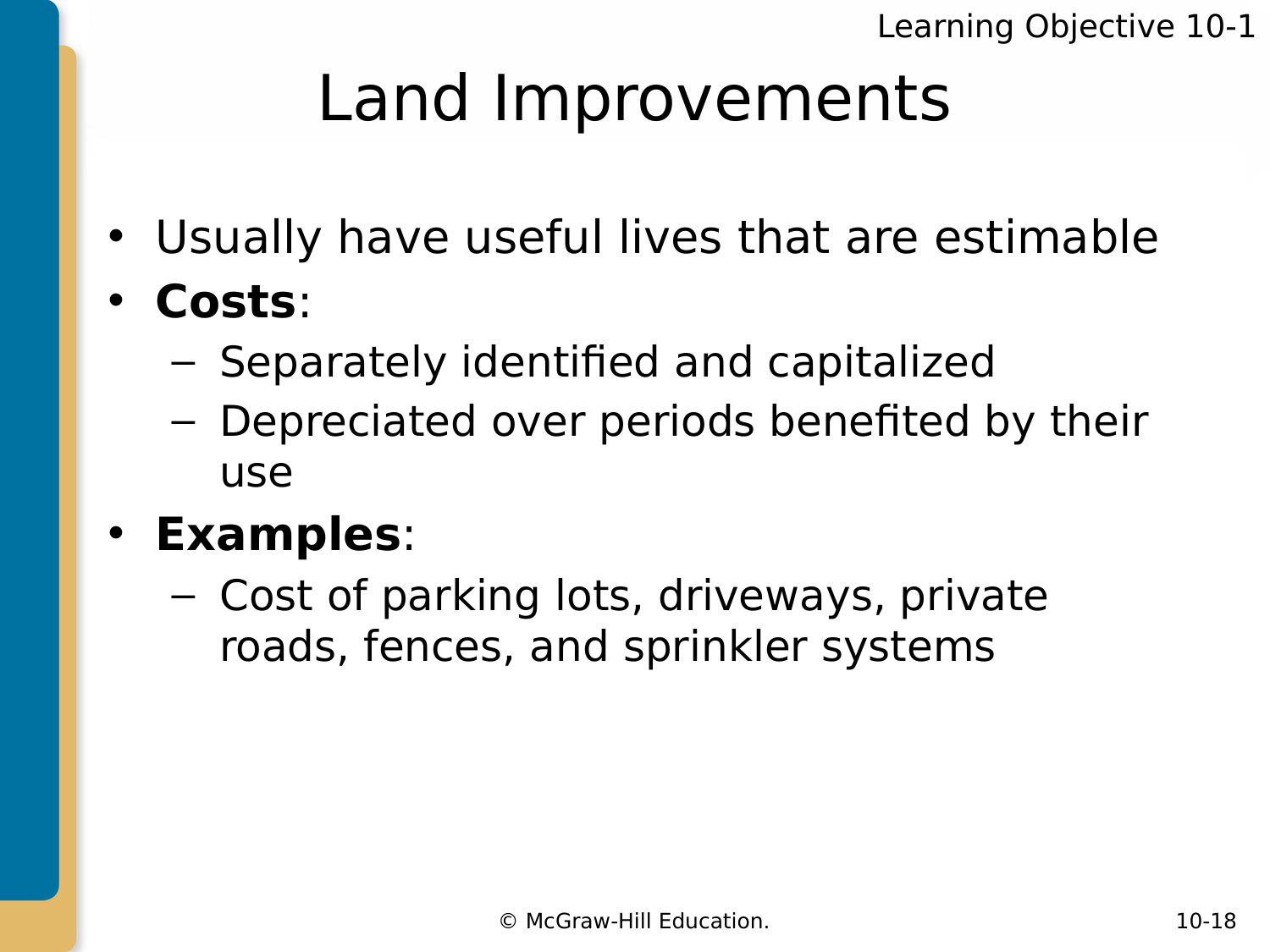

Learning Objective 10-1
# Land Improvements
Usually have useful lives that are estimable
Costs:
Separately identified and capitalized
Depreciated over periods benefited by their use
Examples:
Cost of parking lots, driveways, private roads, fences, and sprinkler systems